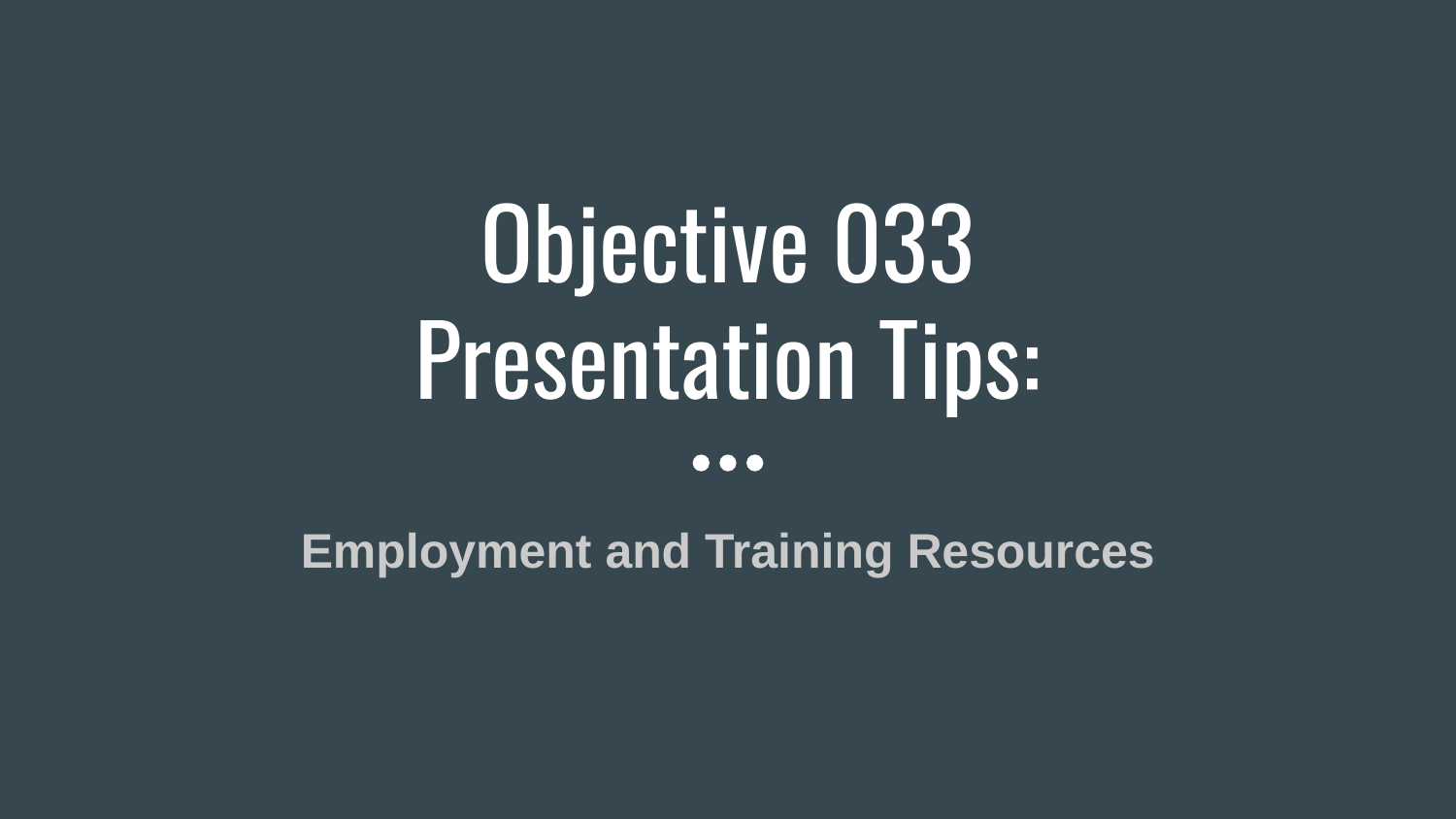

# Objective 033
Presentation Tips:
Employment and Training Resources